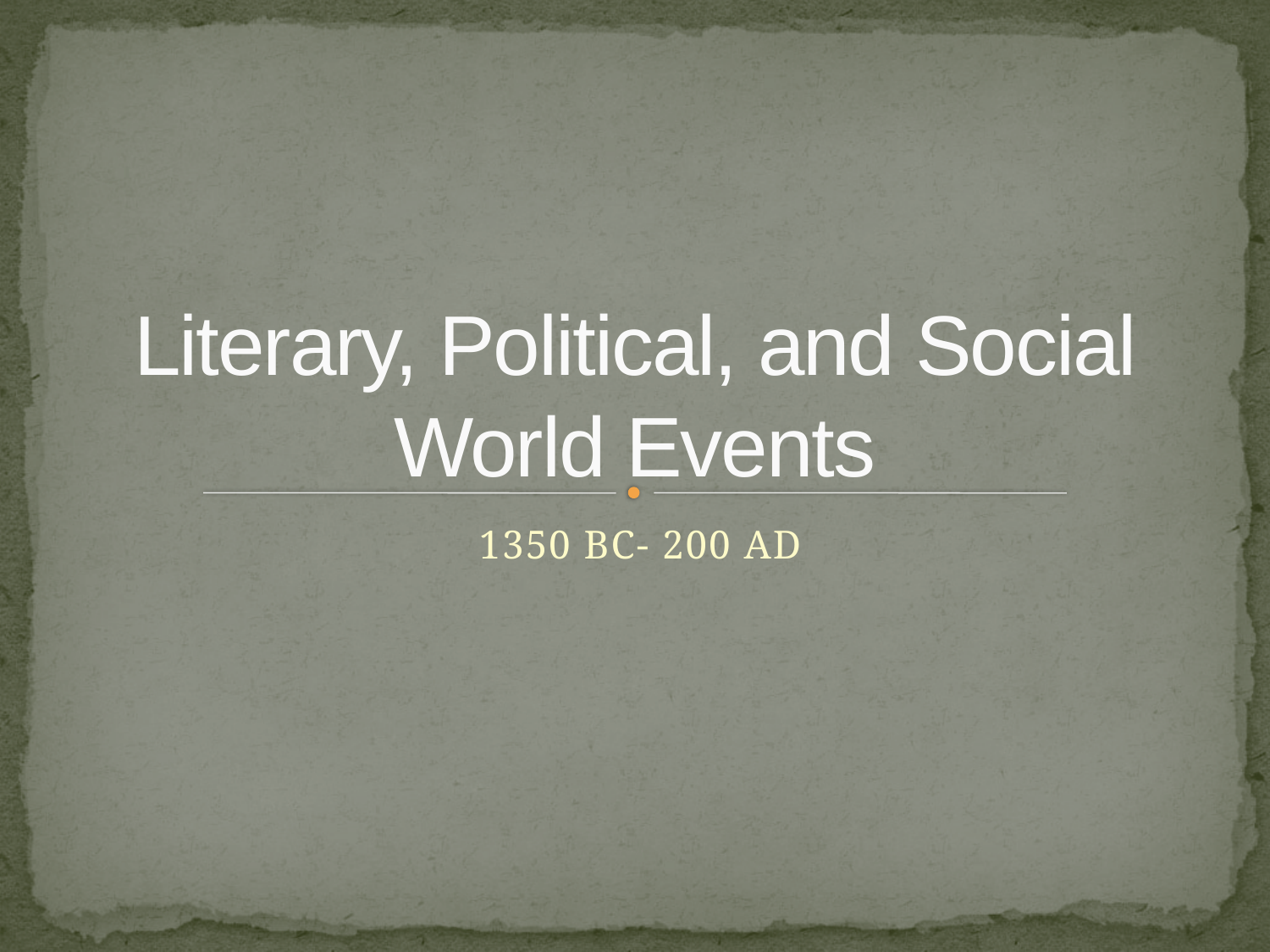

# Literary, Political, and Social World Events
1350 BC- 200 AD